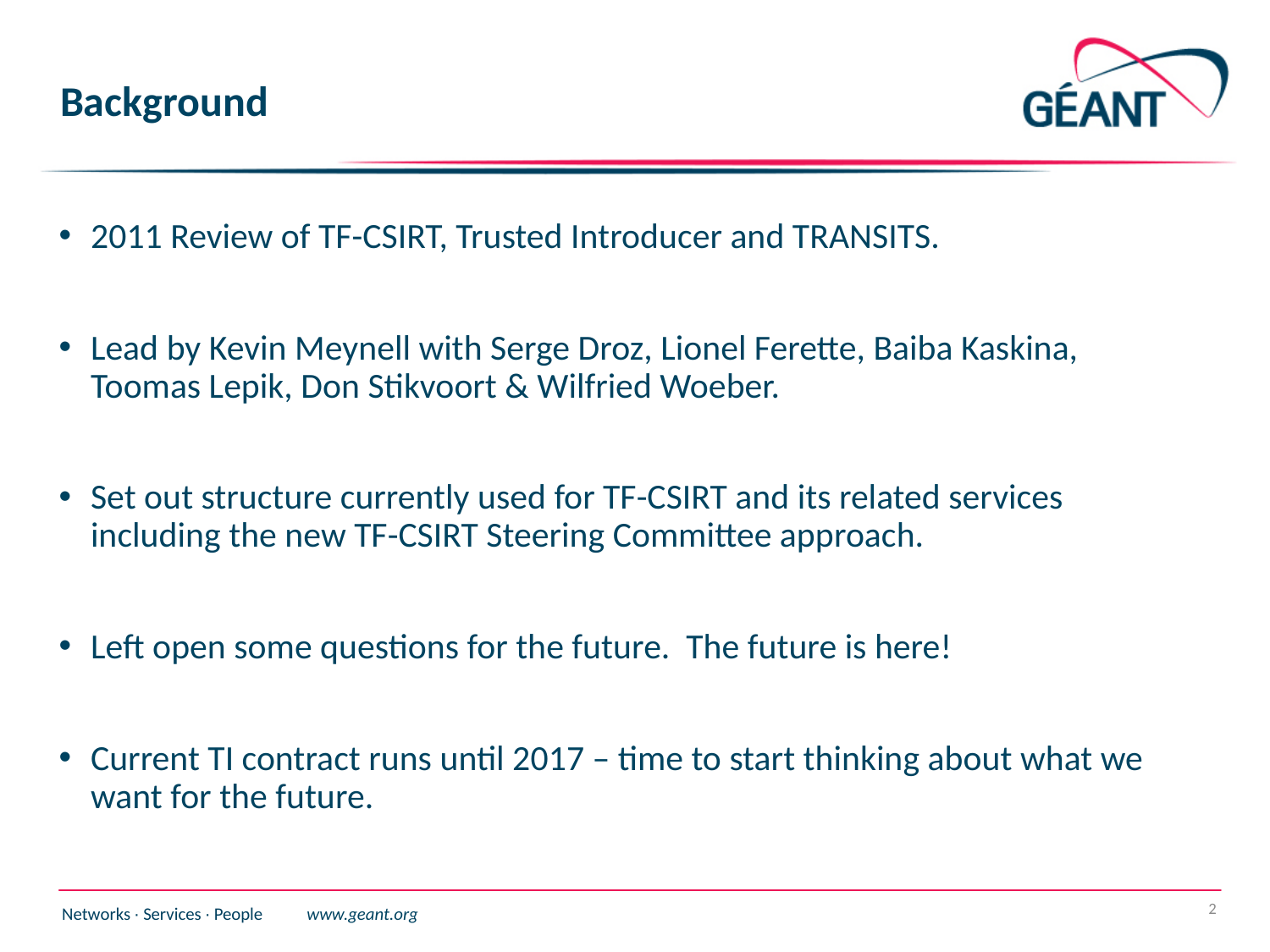

# Background
2011 Review of TF-CSIRT, Trusted Introducer and TRANSITS.

Lead by Kevin Meynell with Serge Droz, Lionel Ferette, Baiba Kaskina, Toomas Lepik, Don Stikvoort & Wilfried Woeber.

Set out structure currently used for TF-CSIRT and its related services including the new TF-CSIRT Steering Committee approach.

Left open some questions for the future.  The future is here!

Current TI contract runs until 2017 – time to start thinking about what we want for the future.

2